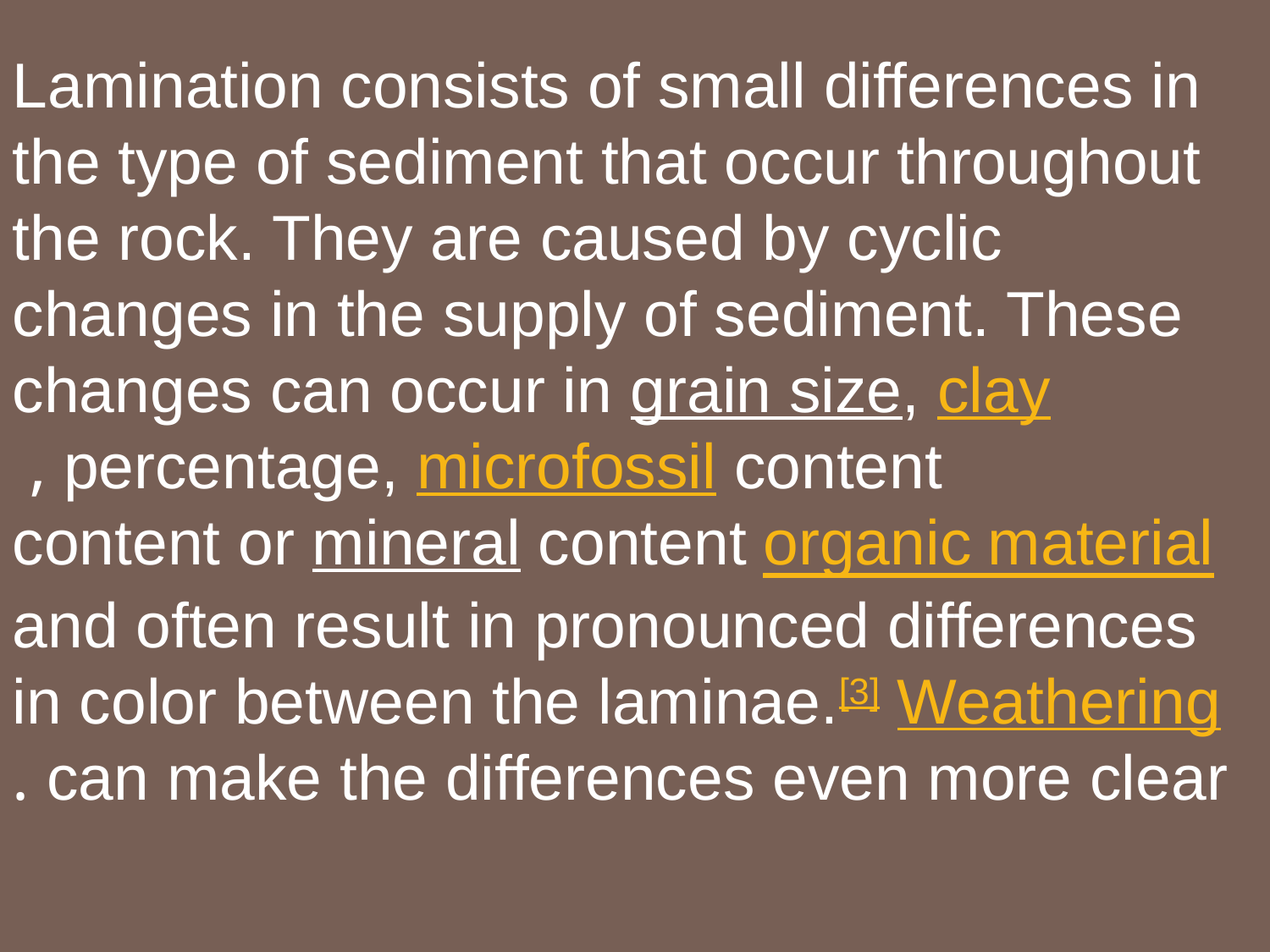

Lamination consists of small differences in the type of sediment that occur throughout the rock. They are caused by cyclic changes in the supply of sediment. These changes can occur in grain size, clay percentage, microfossil content,
organic material content or mineral content and often result in pronounced differences in color between the laminae.[3] Weathering can make the differences even more clear.